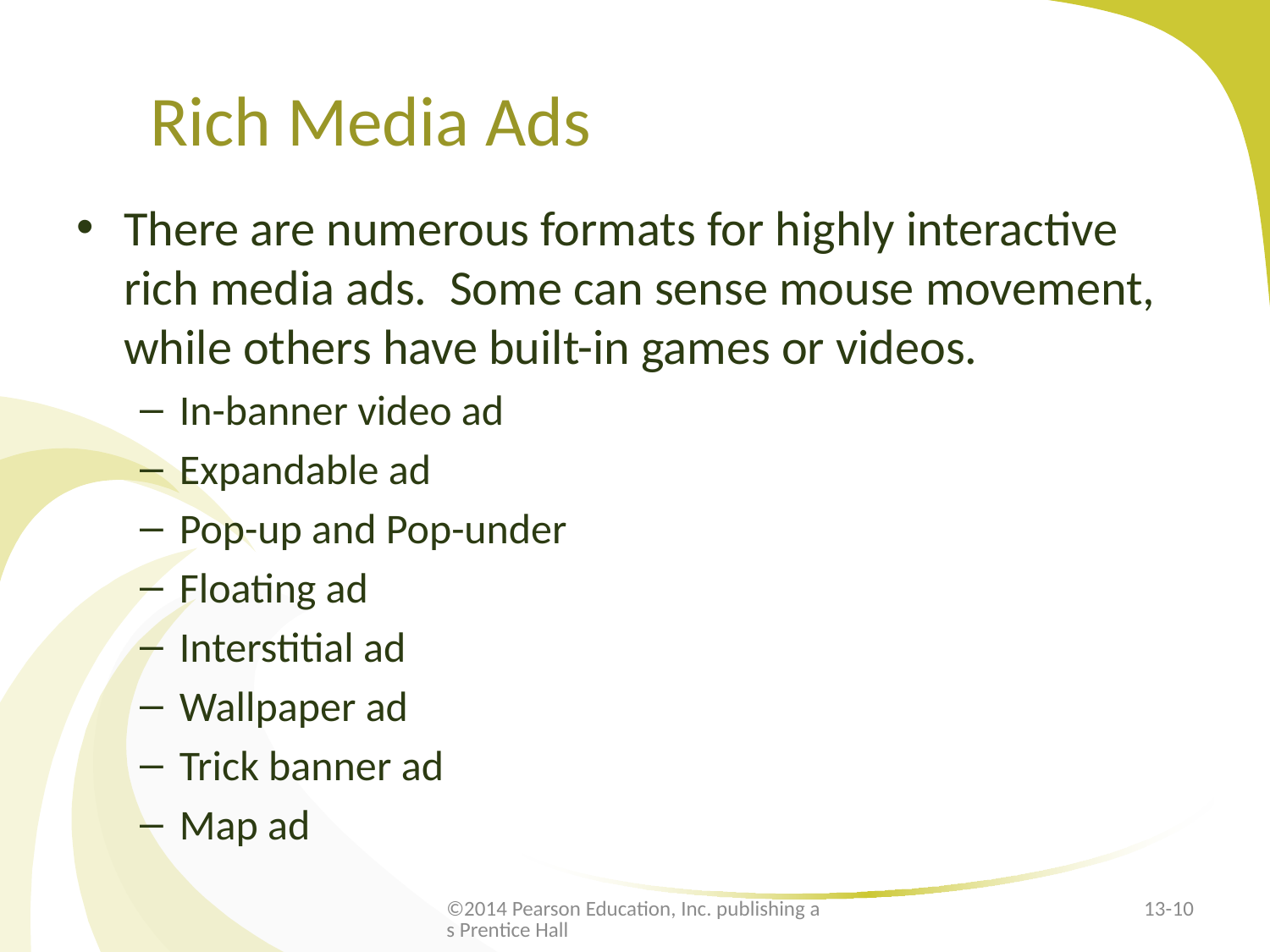

# Rich Media Ads
There are numerous formats for highly interactive rich media ads.  Some can sense mouse movement, while others have built-in games or videos.
In-banner video ad
Expandable ad
Pop-up and Pop-under
Floating ad
Interstitial ad
Wallpaper ad
Trick banner ad
Map ad
©2014 Pearson Education, Inc. publishing as Prentice Hall
13-10